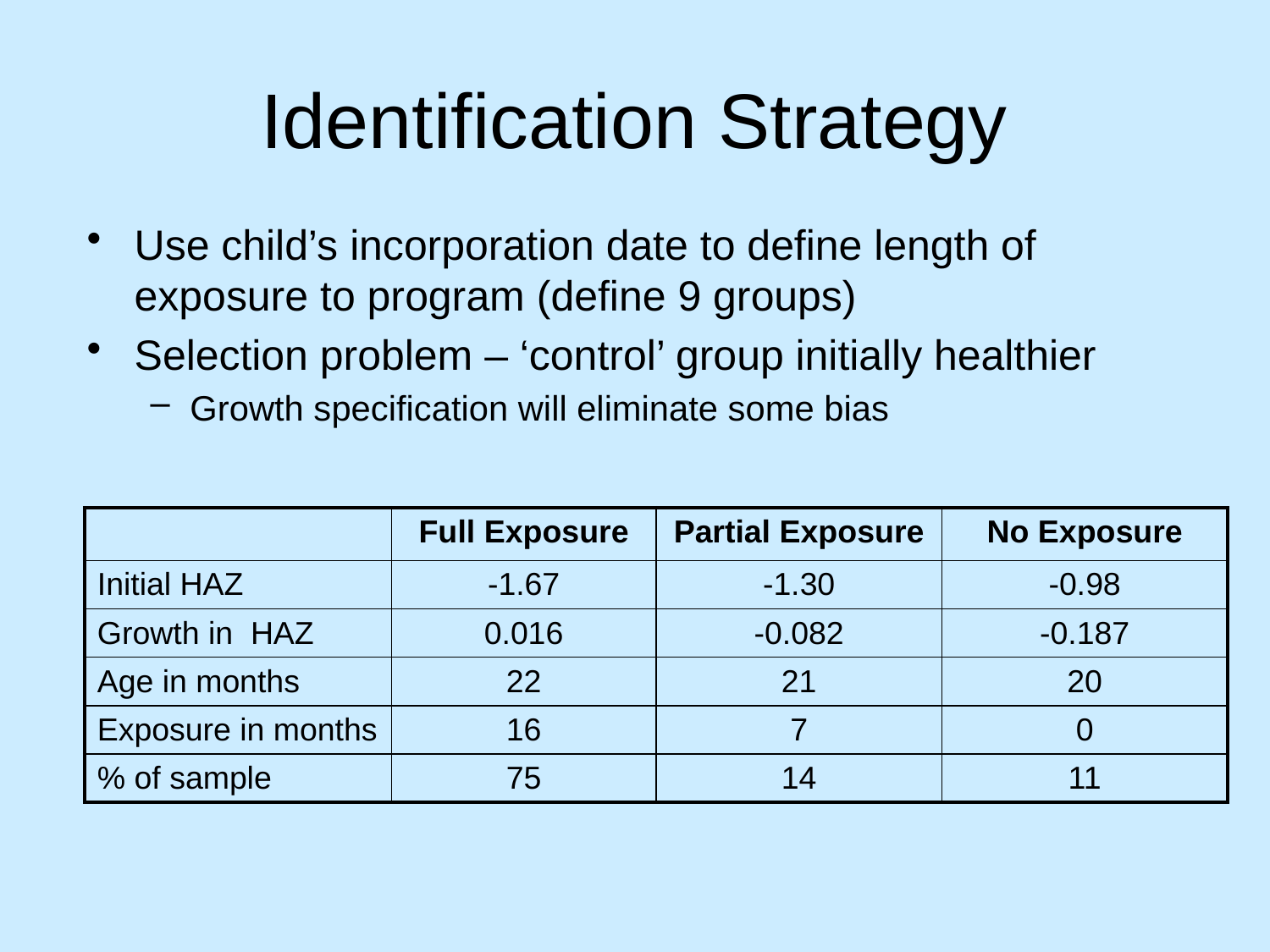

# Identification Strategy
Use child’s incorporation date to define length of exposure to program (define 9 groups)
Selection problem – ‘control’ group initially healthier
Growth specification will eliminate some bias
|  | Full Exposure | Partial Exposure | No Exposure |
| --- | --- | --- | --- |
| Initial HAZ | -1.67 | -1.30 | -0.98 |
| Growth in HAZ | 0.016 | -0.082 | -0.187 |
| Age in months | 22 | 21 | 20 |
| Exposure in months | 16 | 7 | 0 |
| % of sample | 75 | 14 | 11 |